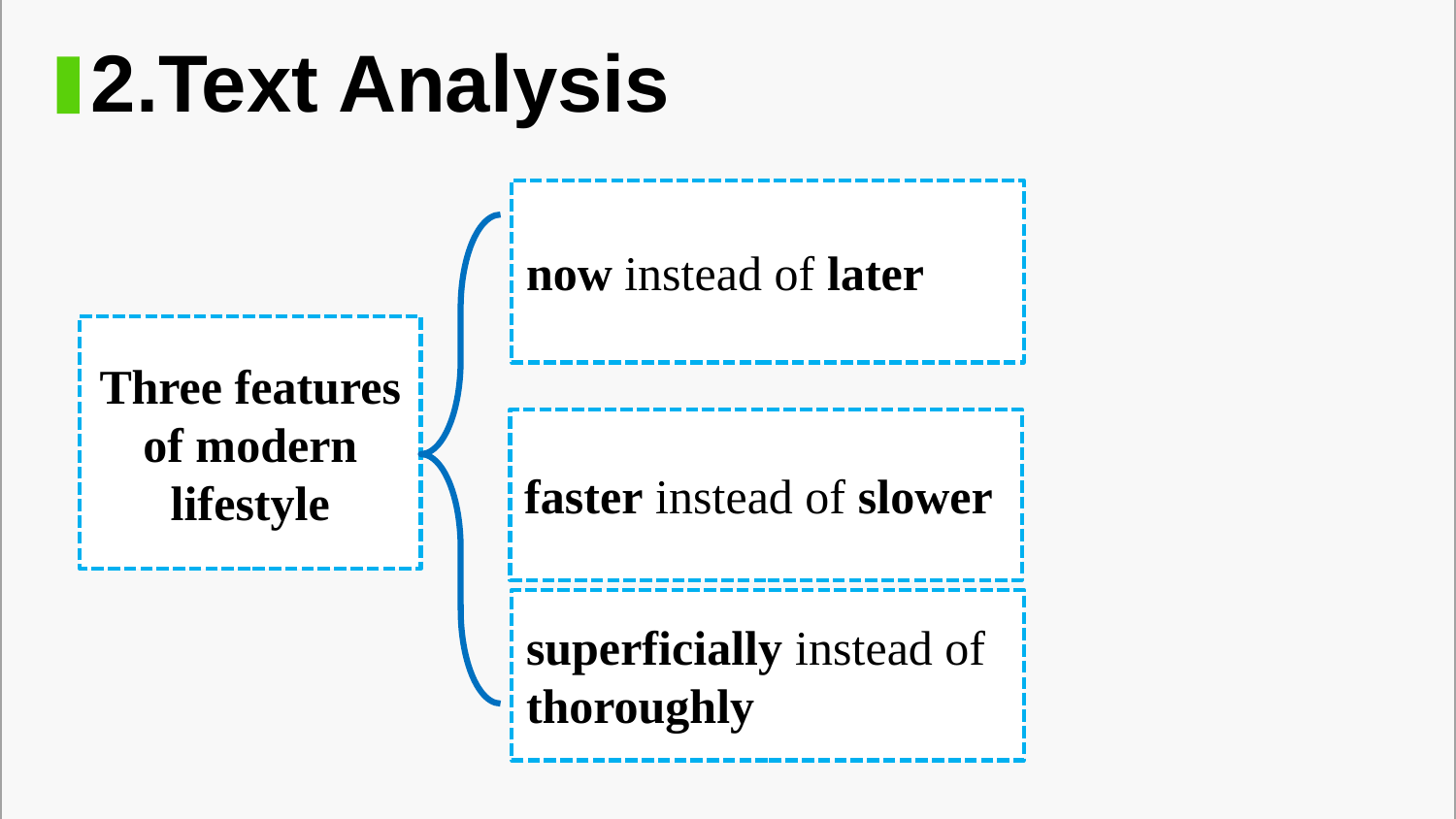

2.Text Analysis

now instead of later

Three features of modern lifestyle
faster instead of slower
superficially instead of thoroughly